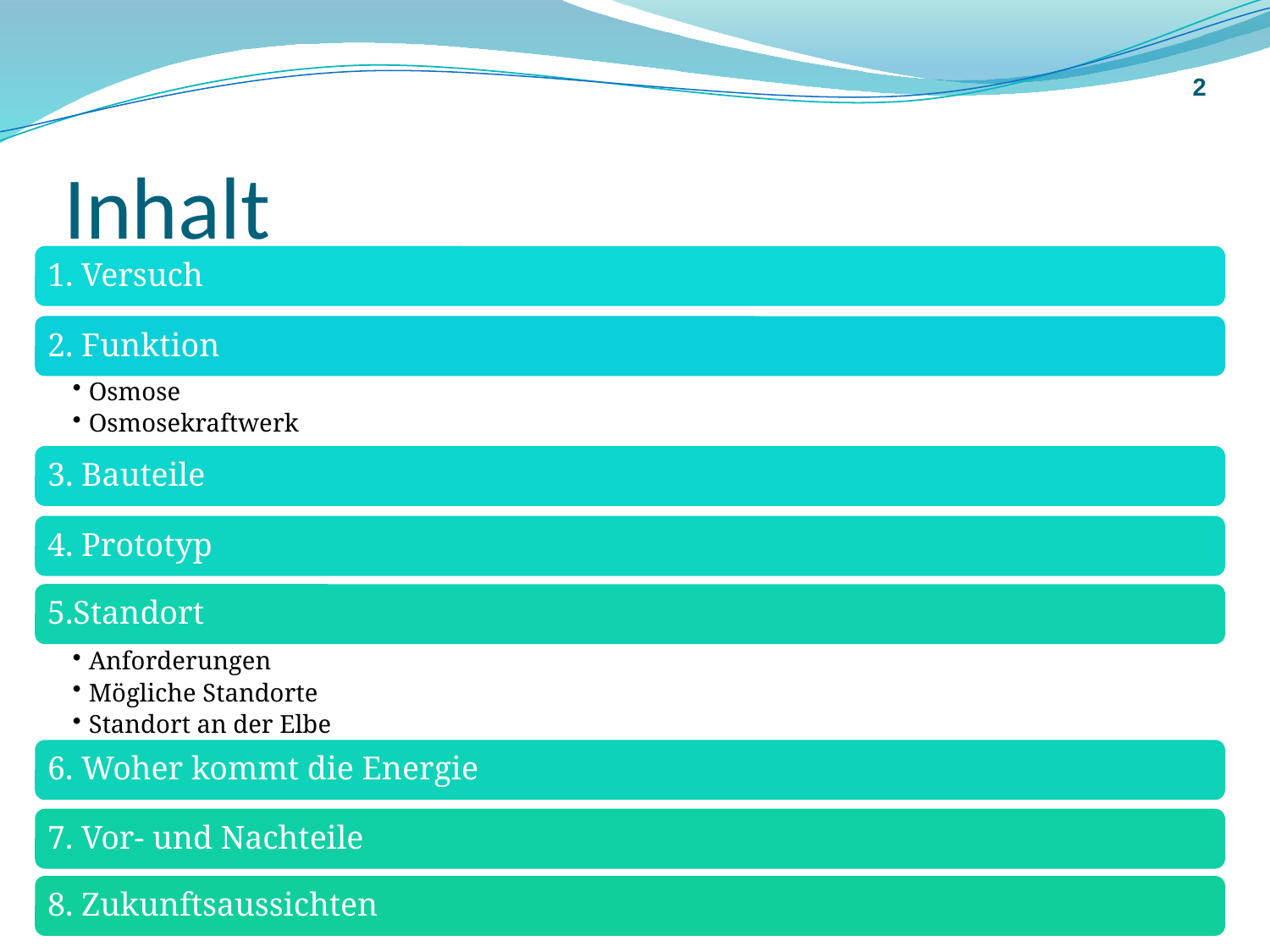

2
# Inhalt
2. Funktion
Osmose
Osmosekraftwerk
1. Versuch
3. Bauteile
4. Prototyp
6. Woher kommt die Energie
5.Standort
Anforderungen
Mögliche Standorte
Standort an der Elbe
7. Vor- und Nachteile
8. Zukunftsaussichten